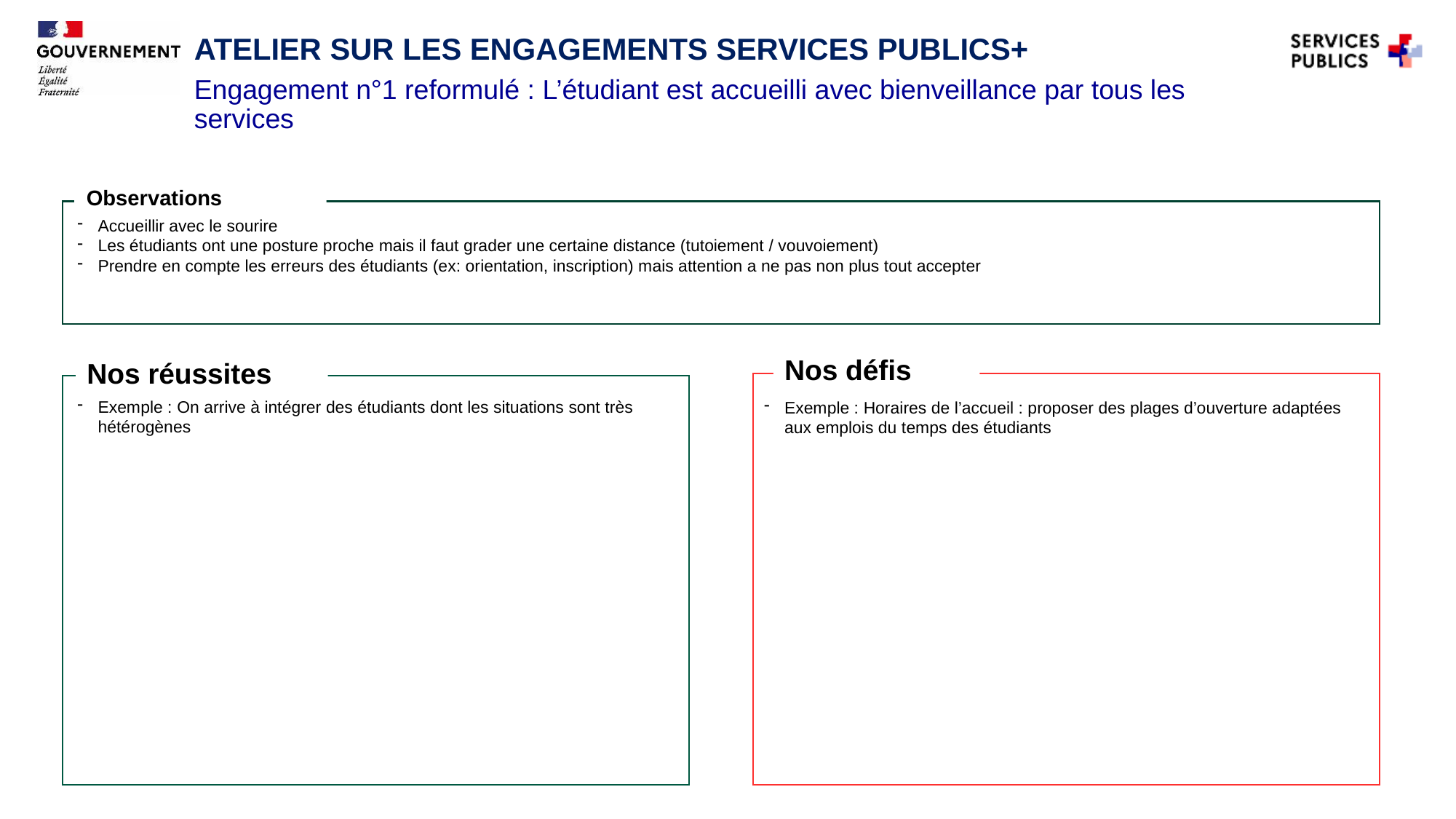

Atelier sur les engagements Services publics+
# Engagement n°1 reformulé : L’étudiant est accueilli avec bienveillance par tous les services
  Observations

Accueillir avec le sourire
Les étudiants ont une posture proche mais il faut grader une certaine distance (tutoiement / vouvoiement)
Prendre en compte les erreurs des étudiants (ex: orientation, inscription) mais attention a ne pas non plus tout accepter
Nos défis
Nos réussites

Exemple : On arrive à intégrer des étudiants dont les situations sont très hétérogènes

Exemple : Horaires de l’accueil : proposer des plages d’ouverture adaptées aux emplois du temps des étudiants